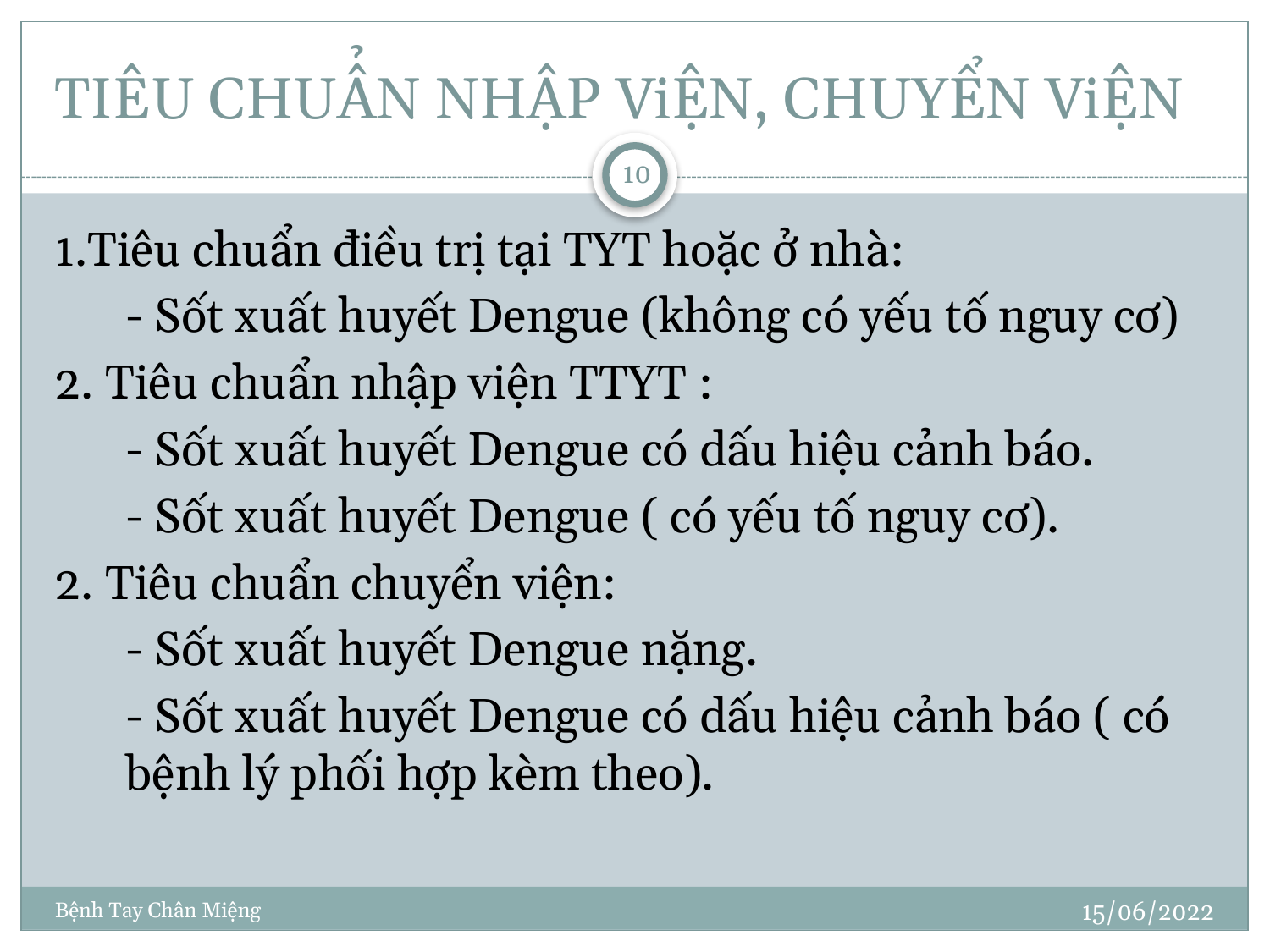

# TIÊU CHUẨN NHẬP ViỆN, CHUYỂN ViỆN
10
1.Tiêu chuẩn điều trị tại TYT hoặc ở nhà:
	- Sốt xuất huyết Dengue (không có yếu tố nguy cơ)
2. Tiêu chuẩn nhập viện TTYT :
	- Sốt xuất huyết Dengue có dấu hiệu cảnh báo.
	- Sốt xuất huyết Dengue ( có yếu tố nguy cơ).
2. Tiêu chuẩn chuyển viện:
	- Sốt xuất huyết Dengue nặng.
	- Sốt xuất huyết Dengue có dấu hiệu cảnh báo ( có bệnh lý phối hợp kèm theo).
15/06/2022
Bệnh Tay Chân Miệng